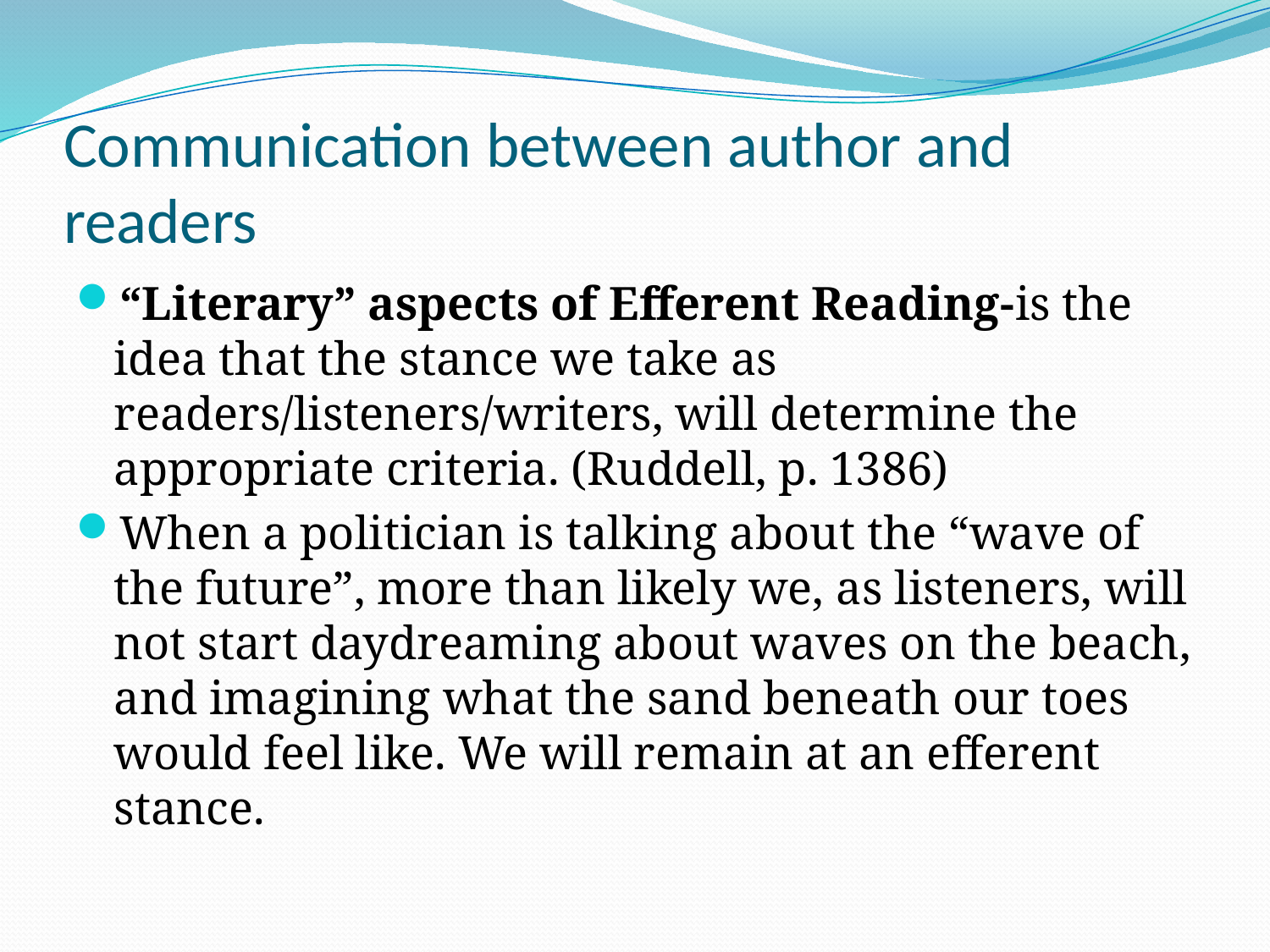

# Communication between author and readers
“Literary” aspects of Efferent Reading-is the idea that the stance we take as readers/listeners/writers, will determine the appropriate criteria. (Ruddell, p. 1386)
When a politician is talking about the “wave of the future”, more than likely we, as listeners, will not start daydreaming about waves on the beach, and imagining what the sand beneath our toes would feel like. We will remain at an efferent stance.